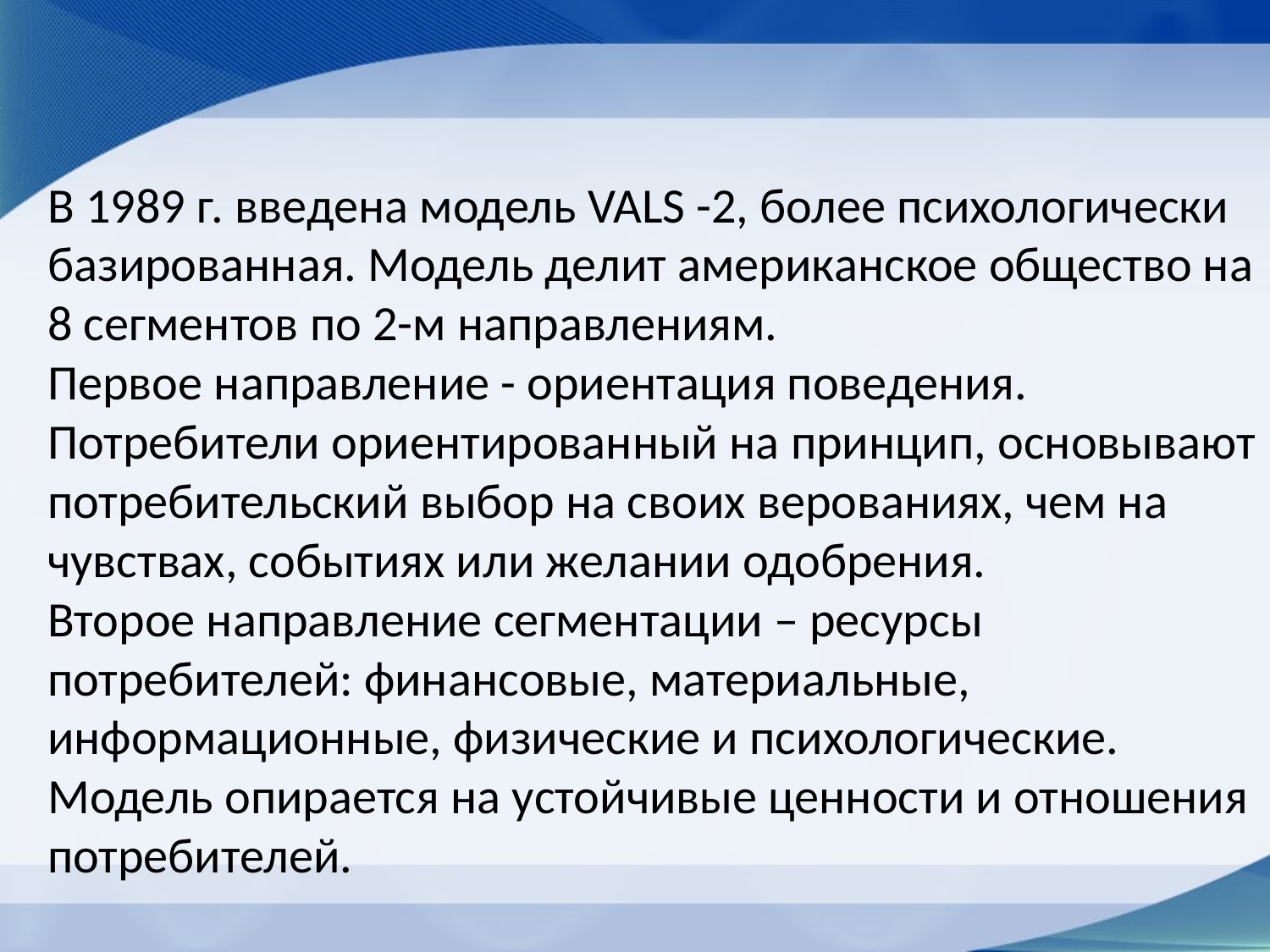

# В 1989 г. введена модель VALS -2, более психологически базированная. Модель делит американское общество на 8 сегментов по 2-м направлениям. Первое направление - ориентация поведения. Потребители ориентированный на принцип, основывают потребительский выбор на своих верованиях, чем на чувствах, событиях или желании одобрения. Второе направление сегментации – ресурсы потребителей: финансовые, материальные, информационные, физические и психологические. Модель опирается на устойчивые ценности и отношения потребителей.